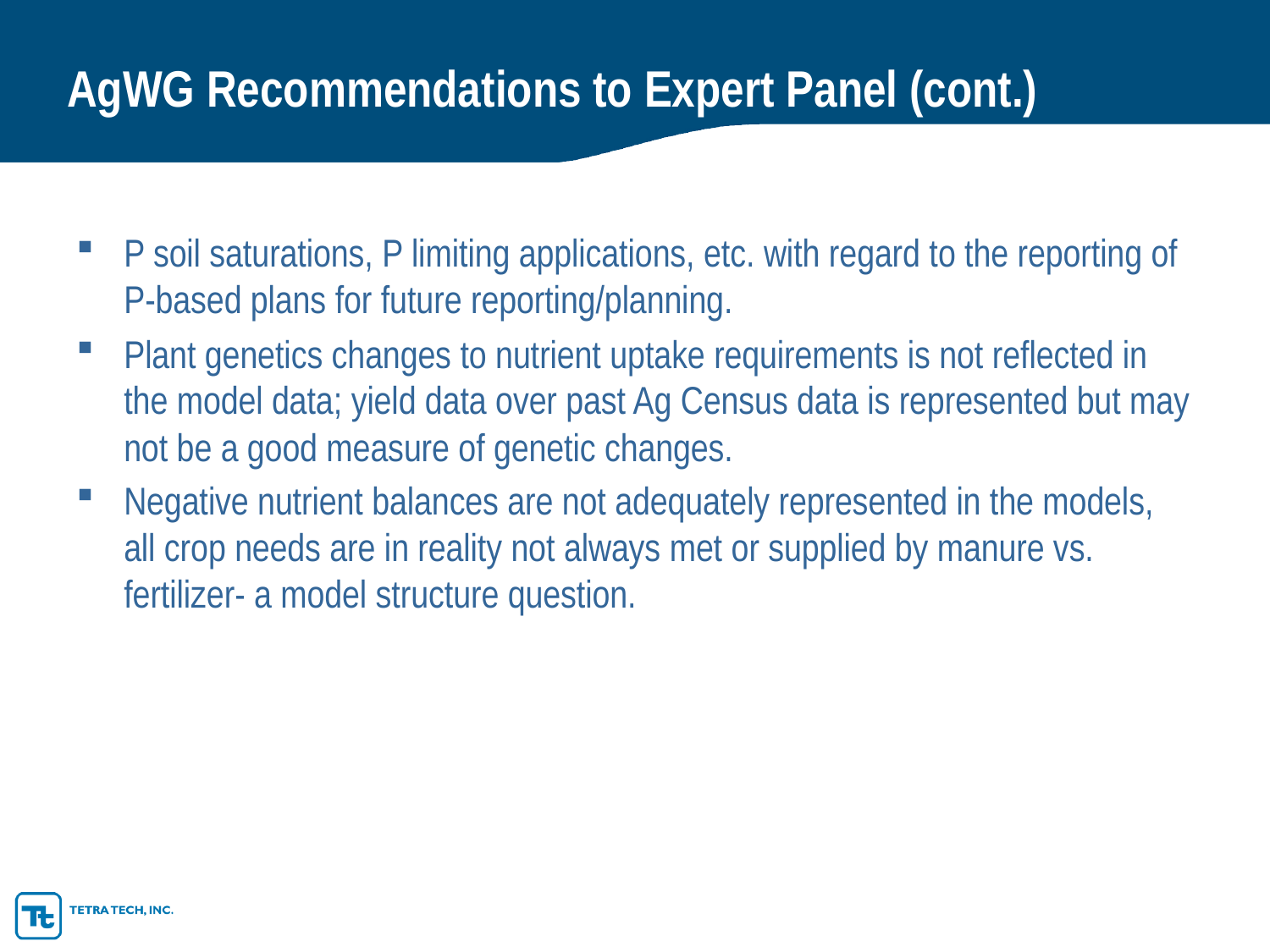

# AgWG Recommendations to Expert Panel (cont.)
P soil saturations, P limiting applications, etc. with regard to the reporting of P-based plans for future reporting/planning.
Plant genetics changes to nutrient uptake requirements is not reflected in the model data; yield data over past Ag Census data is represented but may not be a good measure of genetic changes.
Negative nutrient balances are not adequately represented in the models, all crop needs are in reality not always met or supplied by manure vs. fertilizer- a model structure question.